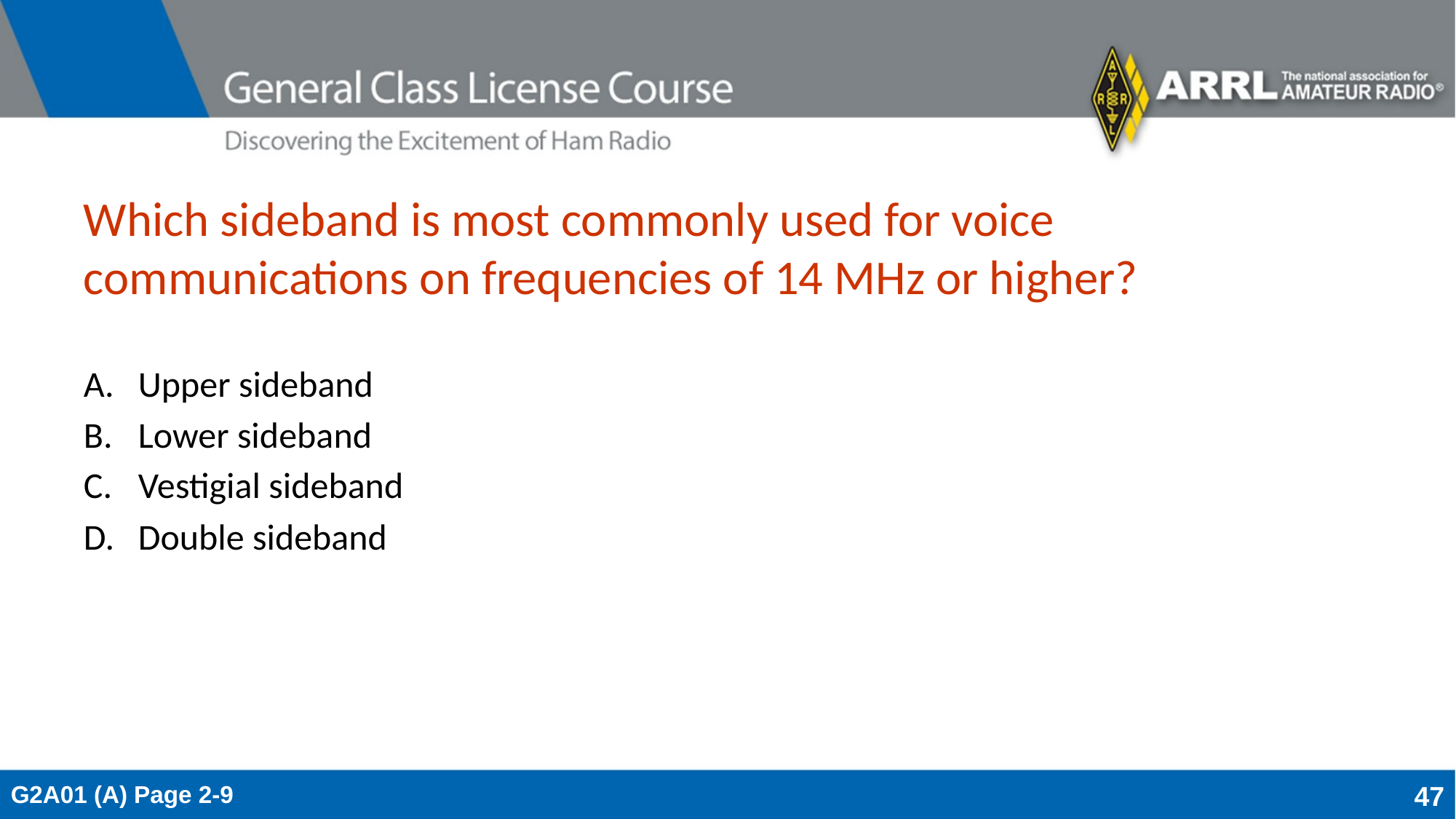

# Which sideband is most commonly used for voice communications on frequencies of 14 MHz or higher?
Upper sideband
Lower sideband
Vestigial sideband
Double sideband
G2A01 (A) Page 2-9
47